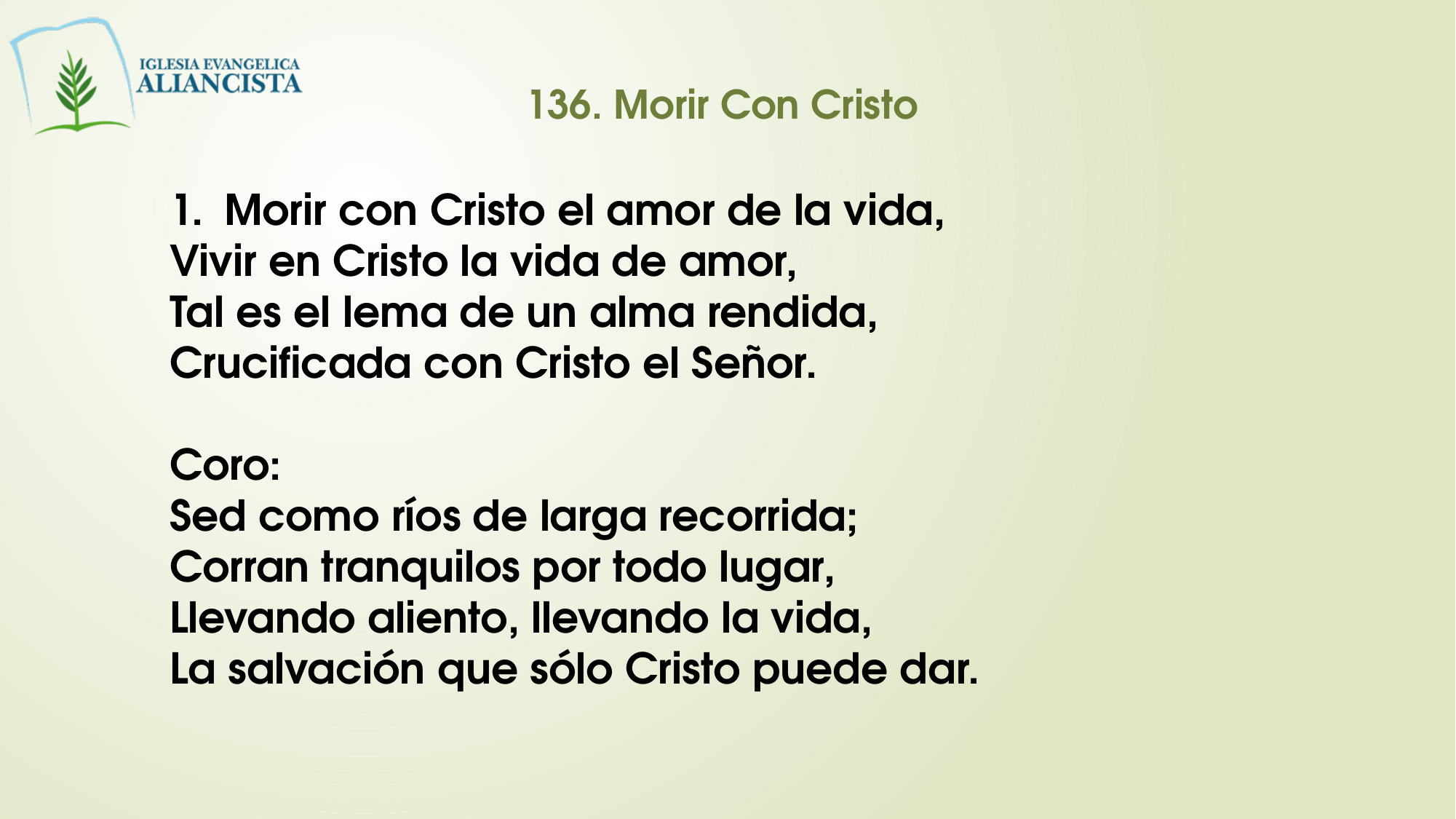

136. Morir Con Cristo
Morir con Cristo el amor de la vida,
Vivir en Cristo la vida de amor,
Tal es el lema de un alma rendida,
Crucificada con Cristo el Señor.

Coro:
Sed como ríos de larga recorrida;
Corran tranquilos por todo lugar,
Llevando aliento, llevando la vida,
La salvación que sólo Cristo puede dar.